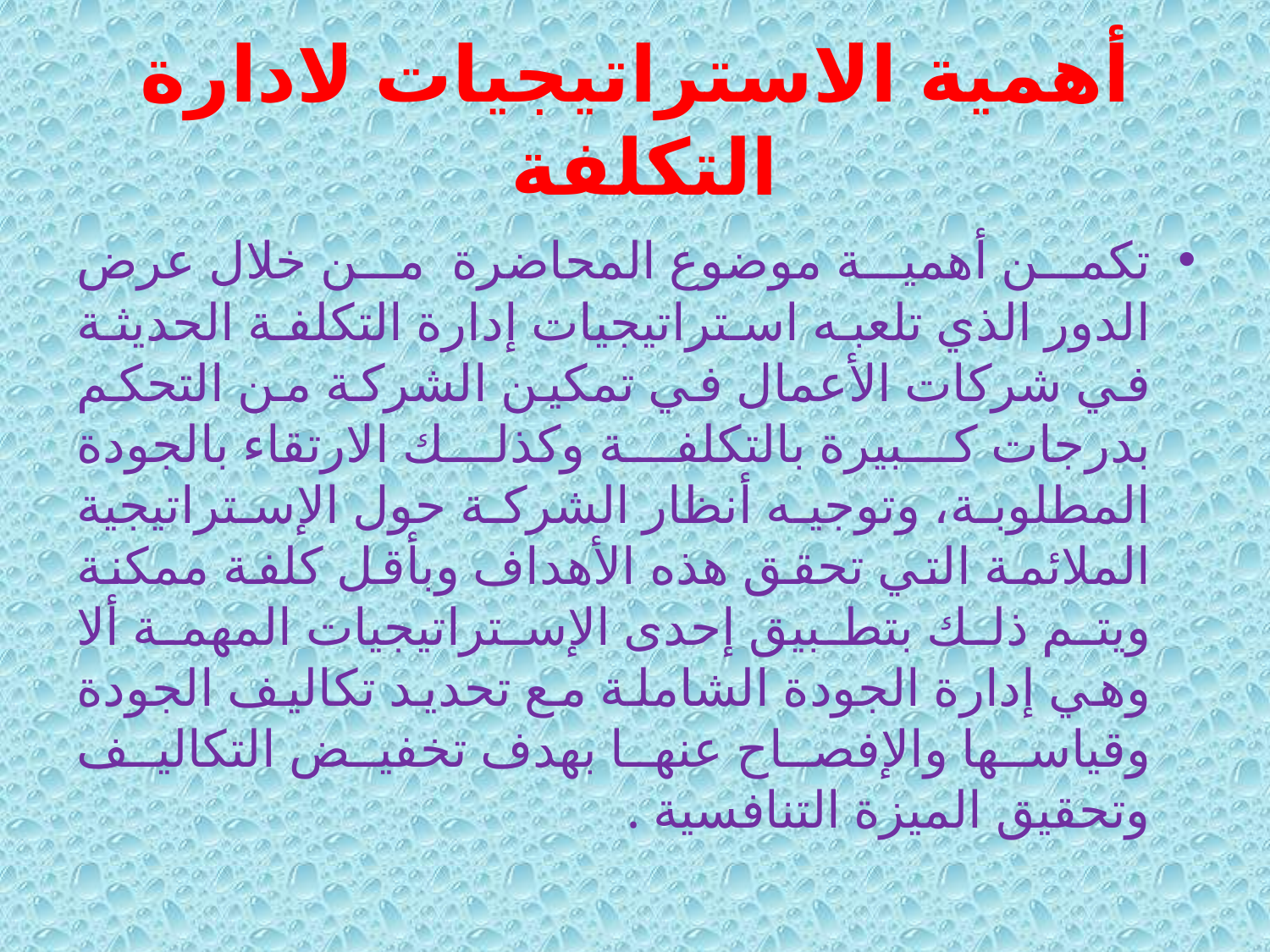

# أهمية الاستراتيجيات لادارة التكلفة
تكمن أهمية موضوع المحاضرة  من خلال عرض الدور الذي تلعبه استراتيجيات إدارة التكلفة الحديثة في شركات الأعمال في تمكين الشركة من التحكم بدرجات كبيرة بالتكلفة وكذلك الارتقاء بالجودة المطلوبة، وتوجيه أنظار الشركة حول الإستراتيجية الملائمة التي تحقق هذه الأهداف وبأقل كلفة ممكنة ويتم ذلك بتطبيق إحدى الإستراتيجيات المهمة ألا وهي إدارة الجودة الشاملة مع تحديد تكاليف الجودة وقياسها والإفصاح عنها بهدف تخفيض التكاليف وتحقيق الميزة التنافسية .